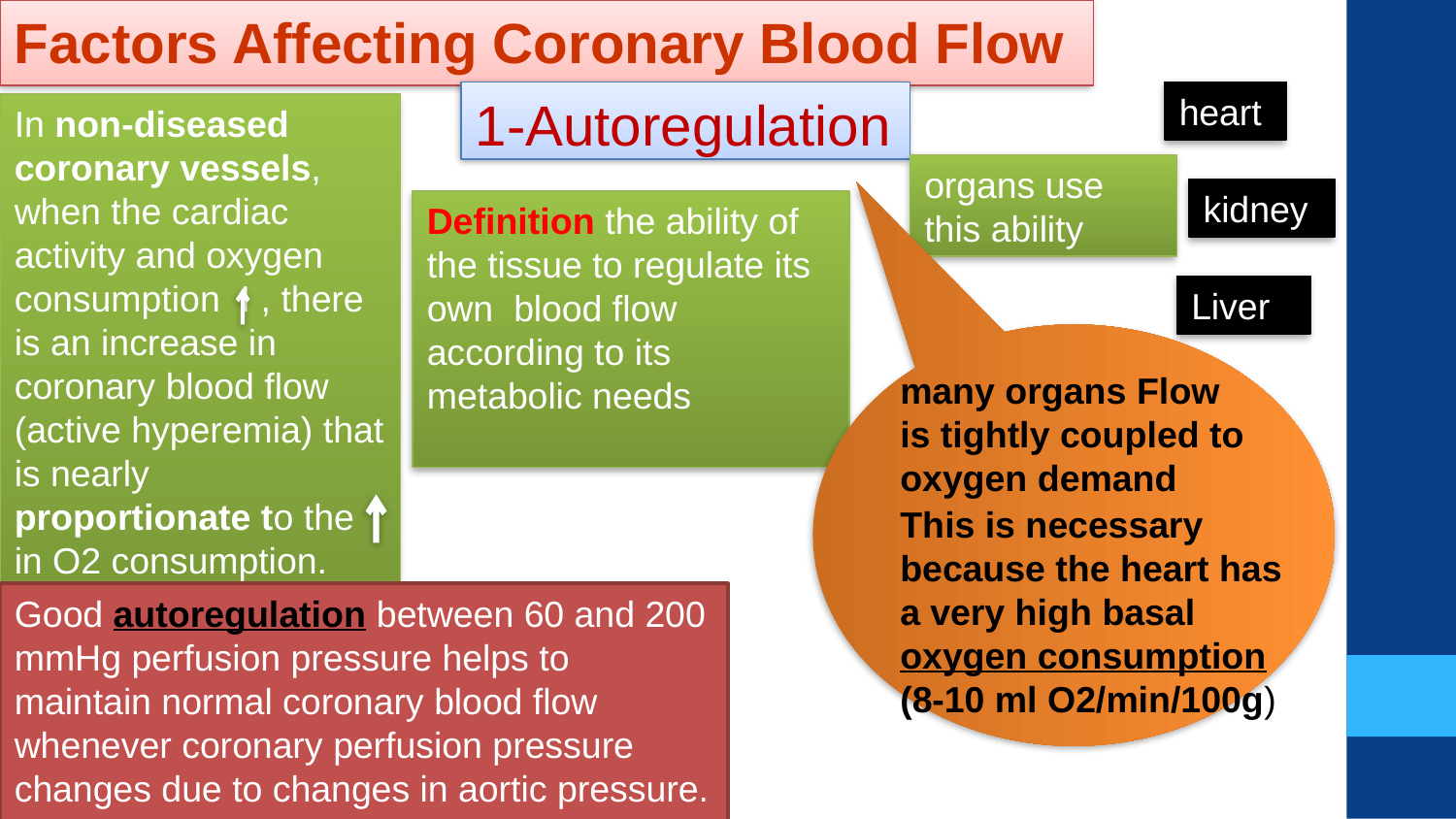

Factors Affecting Coronary Blood Flow

1-Autoregulation
heart
In non-diseased coronary vessels, when the cardiac  activity and oxygen consumption  I , there is an increase in coronary blood flow (active hyperemia) that is nearly proportionate to the  in O2 consumption.

organs use this ability
kidney
Definition the ability of the tissue to regulate its own  blood flow according to its metabolic needs

i

Liver
many organs Flow is tightly coupled to oxygen demand
This is necessary because the heart has a very high basal oxygen consumption (8-10 ml O2/min/100g)
.
Good autoregulation between 60 and 200 mmHg perfusion pressure helps to maintain normal coronary blood flow whenever coronary perfusion pressure changes due to changes in aortic pressure.